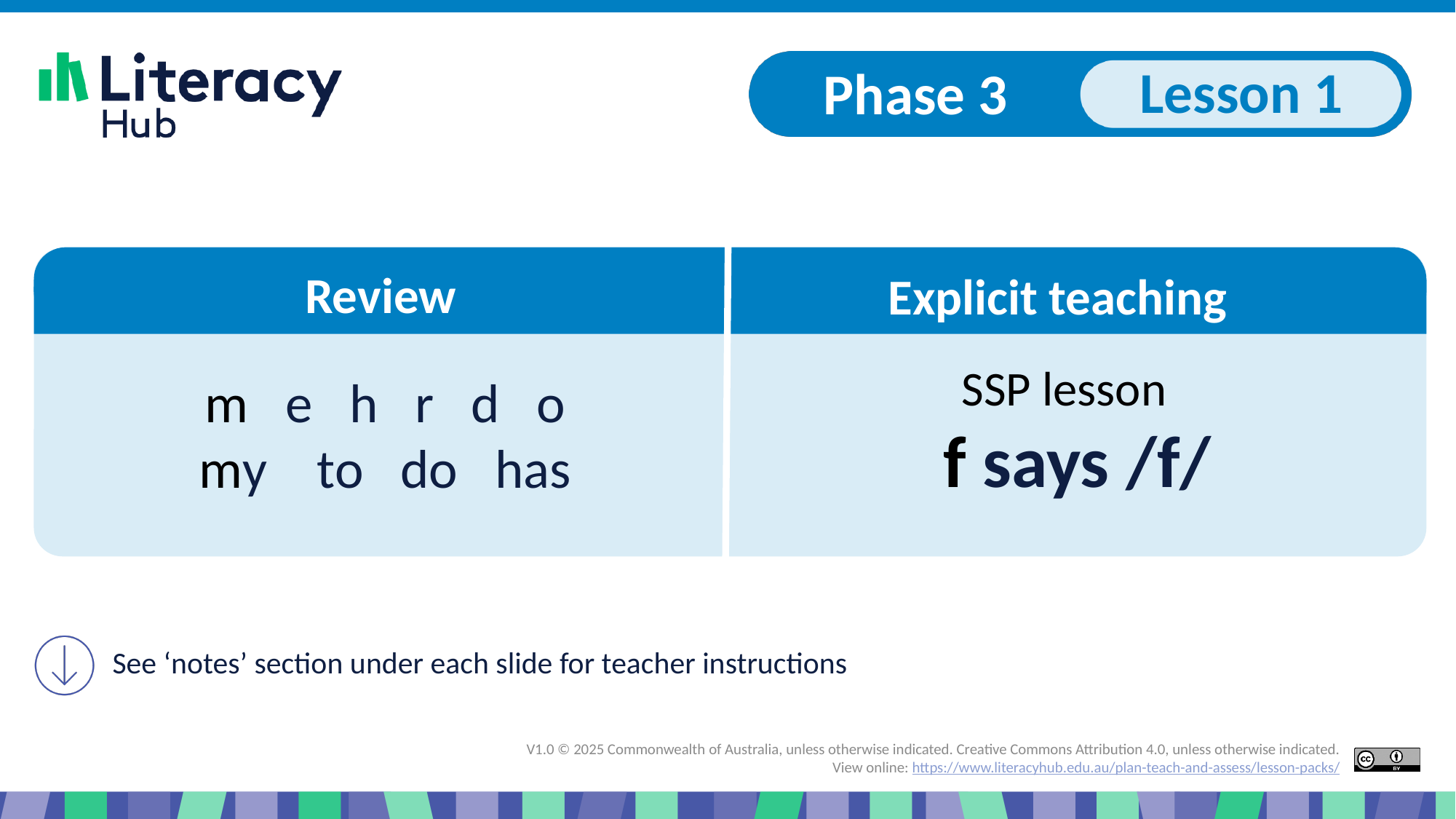

# Slide 1 Start of presentation f says /f/
m   e   h   r   d   o
my    to   do   has

f says /f/